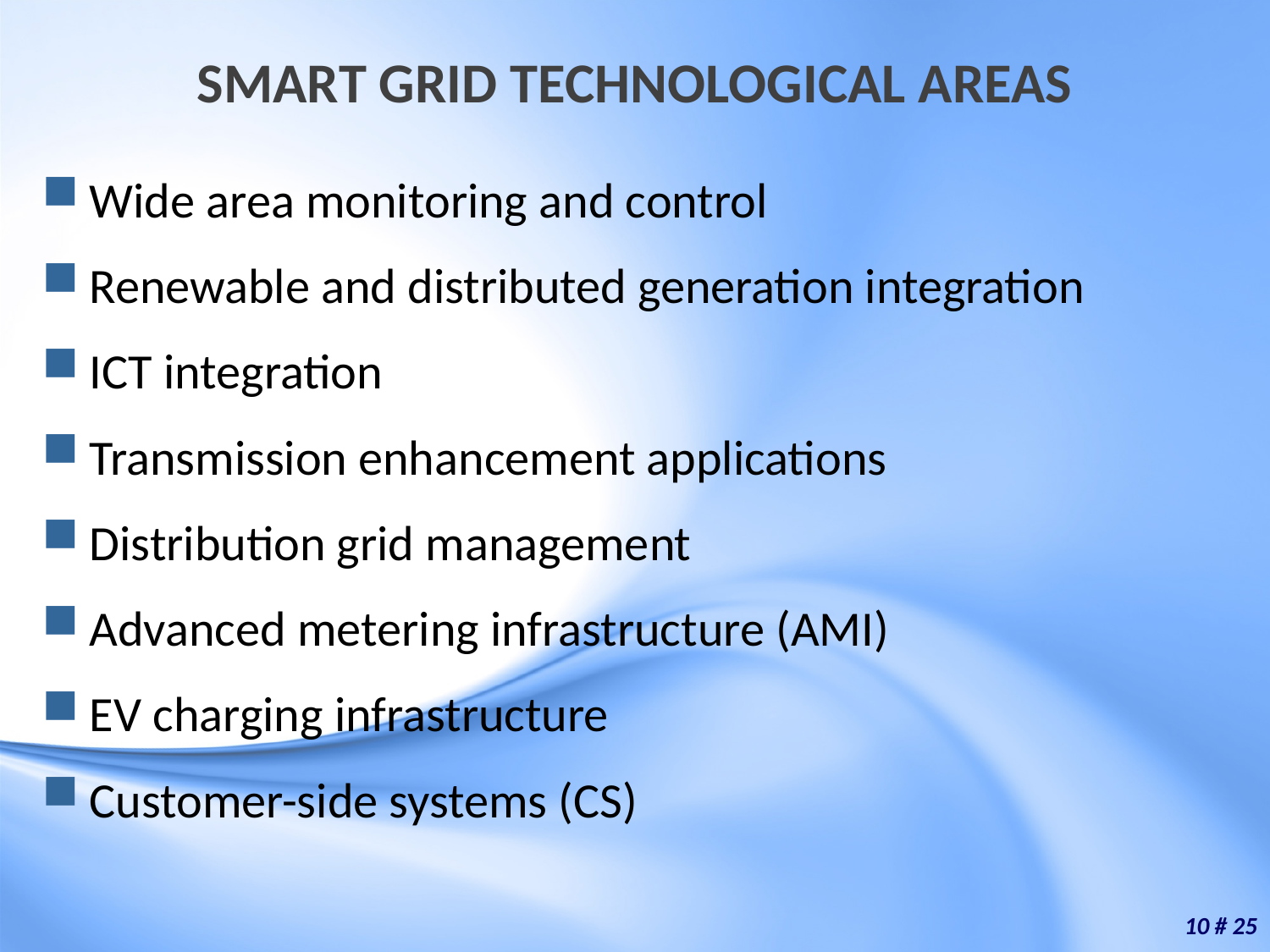

# SMART GRID TECHNOLOGICAL AREAS
Wide area monitoring and control
Renewable and distributed generation integration
ICT integration
Transmission enhancement applications
Distribution grid management
Advanced metering infrastructure (AMI)
EV charging infrastructure
Customer-side systems (CS)
10 # 25